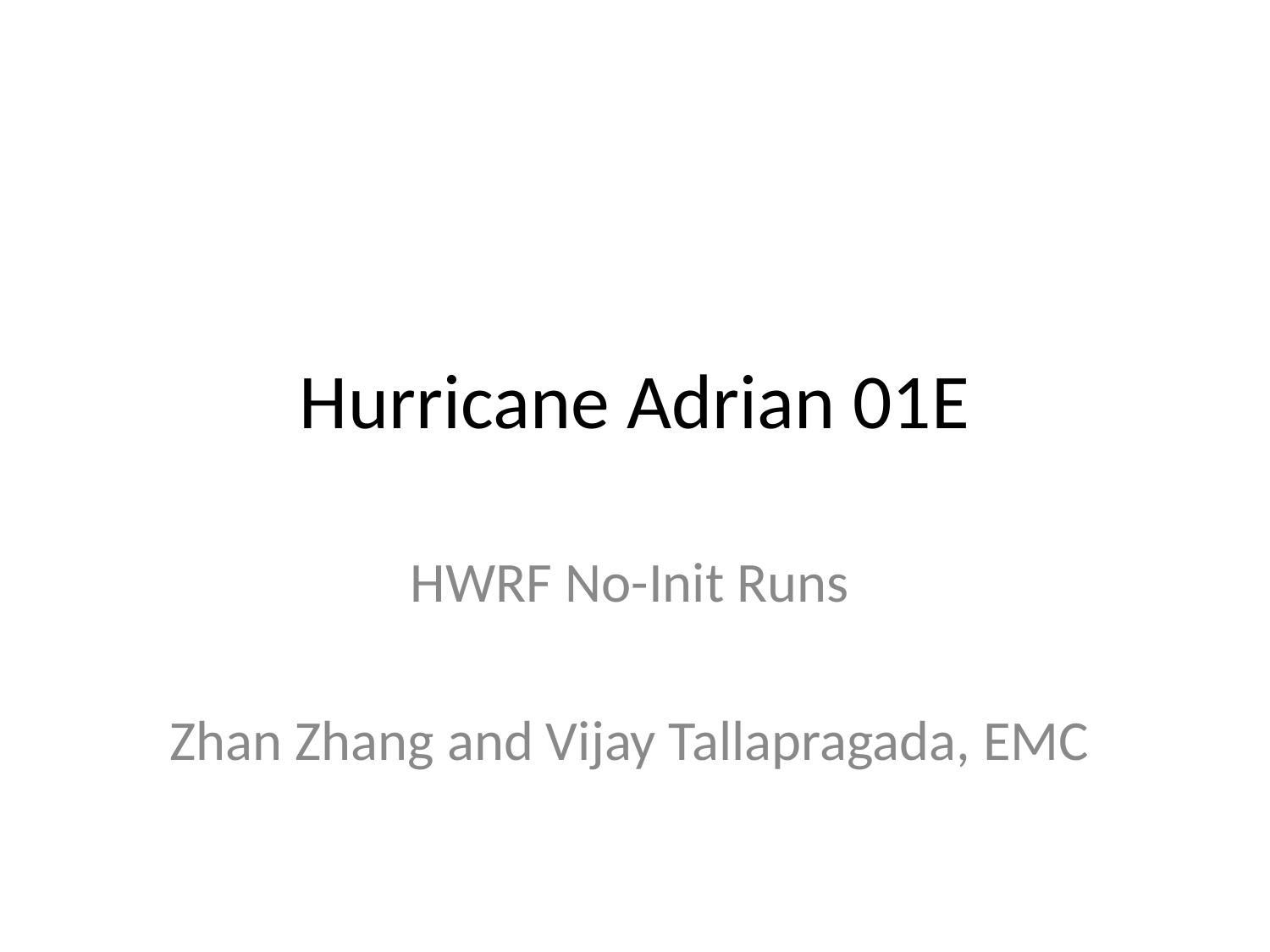

# Hurricane Adrian 01E
HWRF No-Init Runs

Zhan Zhang and Vijay Tallapragada, EMC